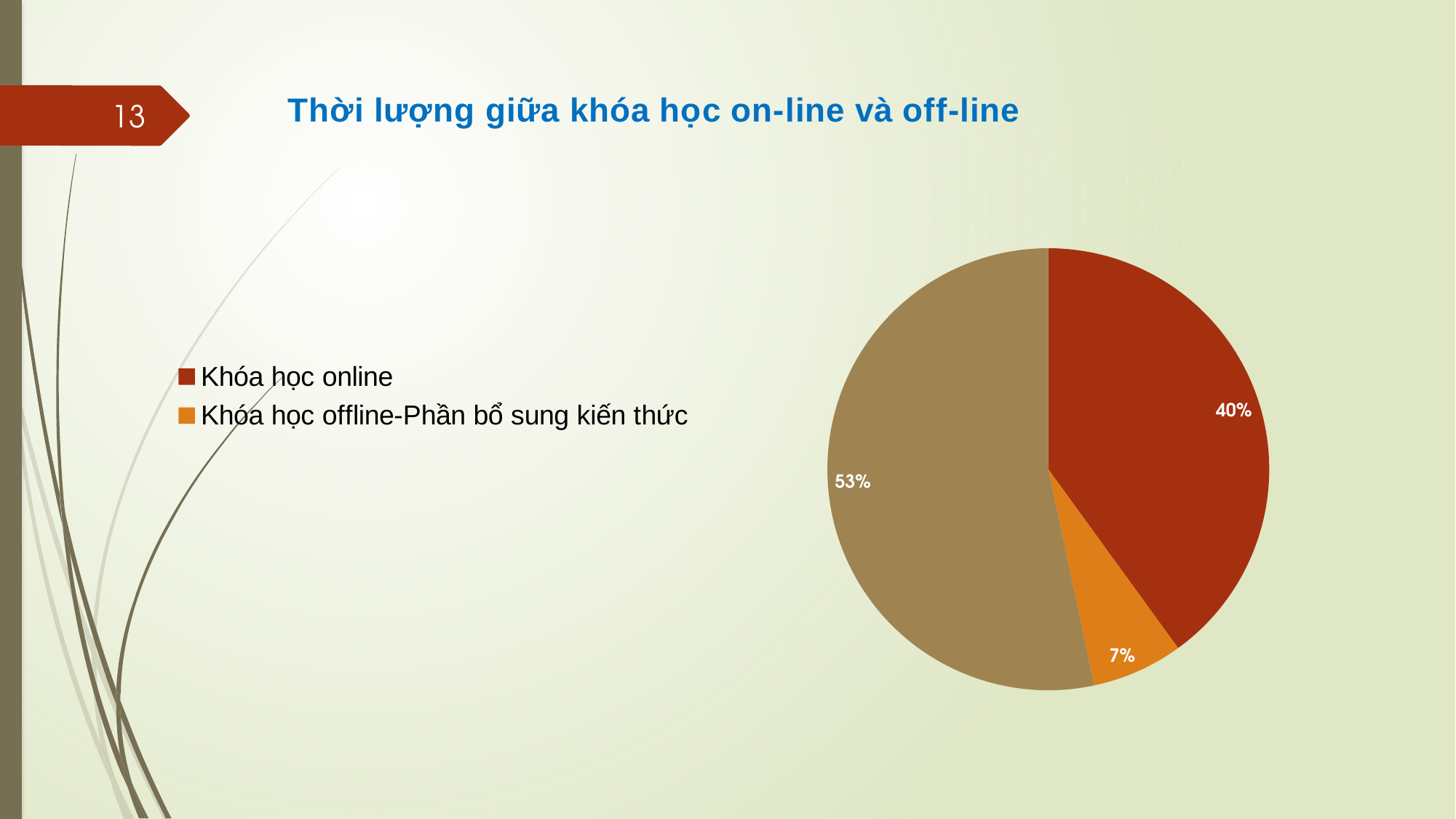

### Chart: Thời lượng giữa khóa học on-line và off-line

| Category | Sales |
|---|---|
| Khóa học online | 0.4 |
| Khóa học offline-Phần bổ sung kiến thức | 0.06666666666666667 |
| Khóa học offline-Phần thực hành kĩ năng | 0.5333333333333333 |
13